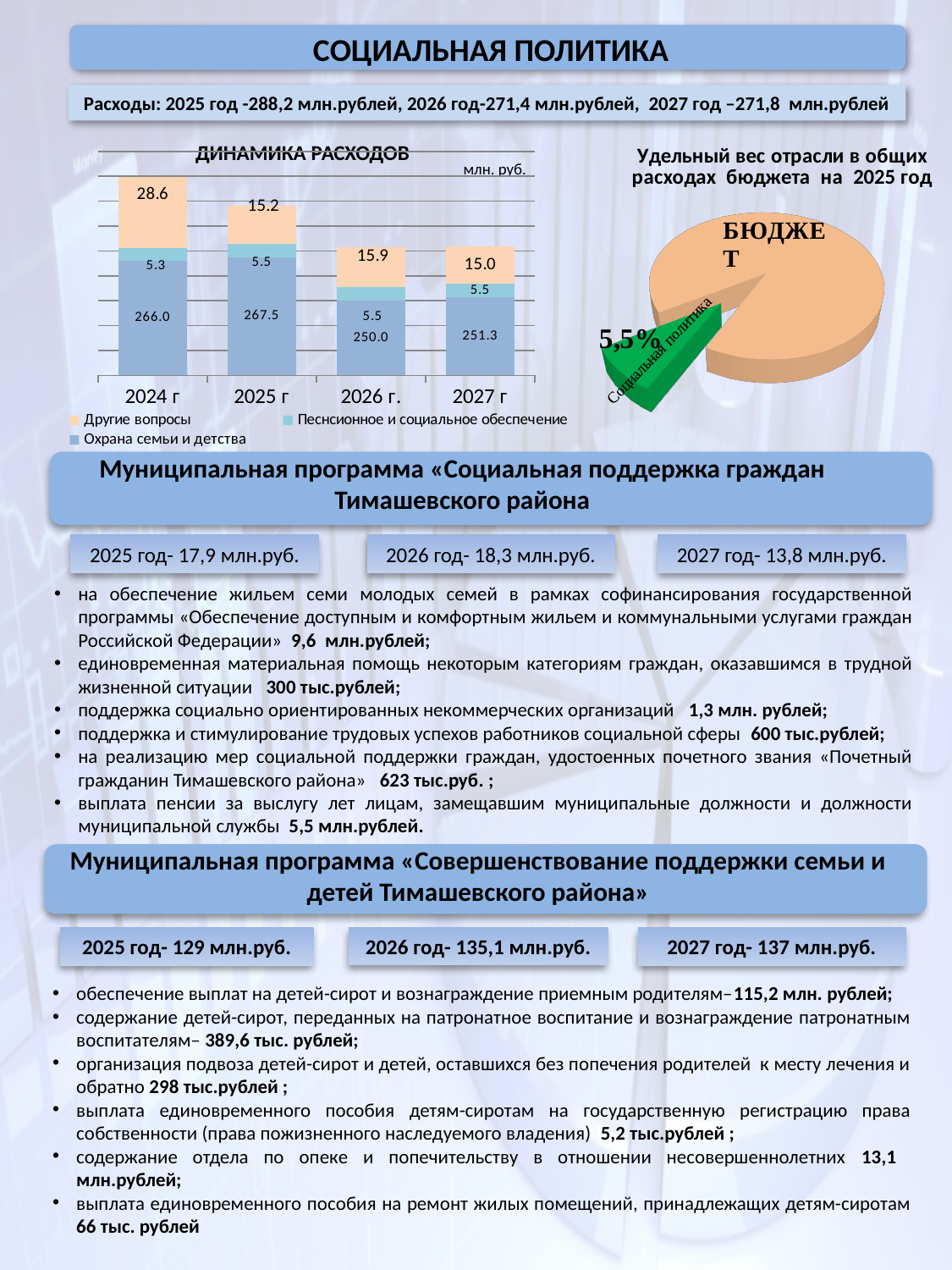

СОЦИАЛЬНАЯ ПОЛИТИКА

Расходы: 2025 год -288,2 млн.рублей, 2026 год-271,4 млн.рублей,  2027 год –271,8  млн.рублей
ДИНАМИКА РАСХОДОВ

### Chart

| Category | Охрана семьи и детства | Песнсионное и социальное обеспечение | Другие вопросы |
|---|---|---|---|
| 2024 г | 266.0 | 5.3 | 28.6 |
| 2025 г | 267.5 | 5.5 | 15.2 |
| 2026 г. | 250.0 | 5.5 | 15.9 |
| 2027 г | 251.3 | 5.5 | 15.0 |

[unsupported chart]

млн. руб.
Муниципальная программа «Социальная поддержка граждан Тимашевского района

2025 год- 17,9 млн.руб.
2026 год- 18,3 млн.руб.
2027 год- 13,8 млн.руб.
на обеспечение жильем семи молодых семей в рамках софинансирования государственной программы «Обеспечение доступным и комфортным жильем и коммунальными услугами граждан Российской Федерации»  9,6  млн.рублей;
единовременная материальная помощь некоторым категориям граждан, оказавшимся в трудной жизненной ситуации   300 тыс.рублей;
поддержка социально ориентированных некоммерческих организаций   1,3 млн. рублей;
поддержка и стимулирование трудовых успехов работников социальной сферы  600 тыс.рублей;
на реализацию мер социальной поддержки граждан, удостоенных почетного звания «Почетный гражданин Тимашевского района»   623 тыс.руб. ;
выплата пенсии за выслугу лет лицам, замещавшим муниципальные должности и должности муниципальной службы  5,5 млн.рублей.
Муниципальная программа «Совершенствование поддержки семьи и детей Тимашевского района»

2026 год- 135,1 млн.руб.
2025 год- 129 млн.руб.
2027 год- 137 млн.руб.
обеспечение выплат на детей-сирот и вознаграждение приемным родителям–115,2 млн. рублей;
содержание детей-сирот, переданных на патронатное воспитание и вознаграждение патронатным воспитателям– 389,6 тыс. рублей;
организация подвоза детей-сирот и детей, оставшихся без попечения родителей  к месту лечения и обратно 298 тыс.рублей ;
выплата единовременного пособия детям-сиротам на государственную регистрацию права собственности (права пожизненного наследуемого владения)  5,2 тыс.рублей ;
содержание отдела по опеке и попечительству в отношении несовершеннолетних 13,1  млн.рублей;
выплата единовременного пособия на ремонт жилых помещений, принадлежащих детям-сиротам 66 тыс. рублей